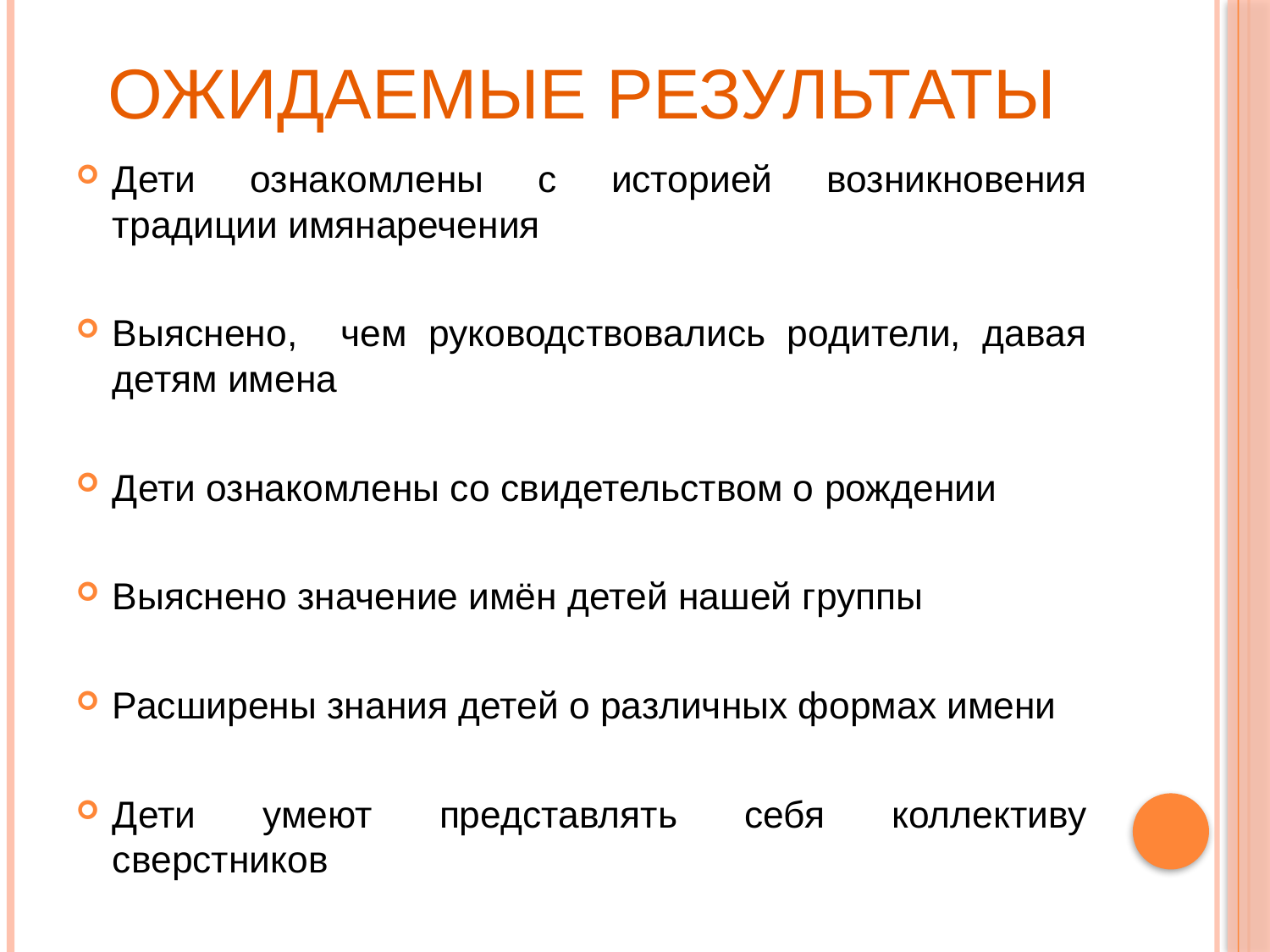

# Ожидаемые результаты
Дети ознакомлены с историей возникновения традиции имянаречения

Выяснено,  чем руководствовались родители, давая детям имена

Дети ознакомлены со свидетельством о рождении

Выяснено значение имён детей нашей группы

Расширены знания детей о различных формах имени

Дети умеют представлять себя коллективу сверстников